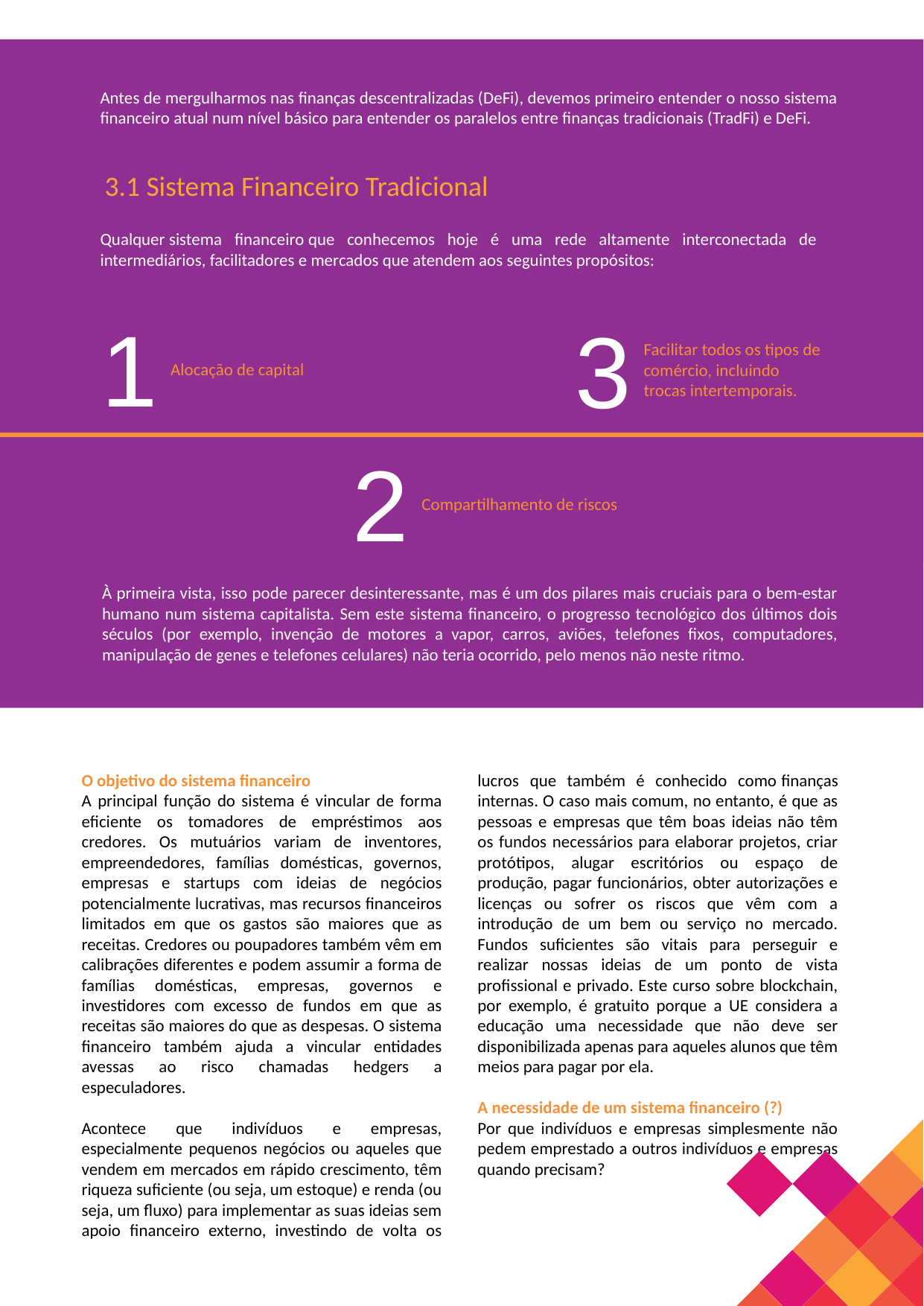

Antes de mergulharmos nas finanças descentralizadas (DeFi), devemos primeiro entender o nosso sistema financeiro atual num nível básico para entender os paralelos entre finanças tradicionais (TradFi) e DeFi.
3.1 Sistema Financeiro Tradicional
Qualquer sistema financeiro que conhecemos hoje é uma rede altamente interconectada de intermediários, facilitadores e mercados que atendem aos seguintes propósitos:
1
3
Facilitar todos os tipos de comércio, incluindo trocas intertemporais.
Alocação de capital
2
Compartilhamento de riscos
À primeira vista, isso pode parecer desinteressante, mas é um dos pilares mais cruciais para o bem-estar humano num sistema capitalista. Sem este sistema financeiro, o progresso tecnológico dos últimos dois séculos (por exemplo, invenção de motores a vapor, carros, aviões, telefones fixos, computadores, manipulação de genes e telefones celulares) não teria ocorrido, pelo menos não neste ritmo.
O objetivo do sistema financeiro
A principal função do sistema é vincular de forma eficiente os tomadores de empréstimos aos credores. Os mutuários variam de inventores, empreendedores, famílias domésticas, governos, empresas e startups com ideias de negócios potencialmente lucrativas, mas recursos financeiros limitados em que os gastos são maiores que as receitas. Credores ou poupadores também vêm em calibrações diferentes e podem assumir a forma de famílias domésticas, empresas, governos e investidores com excesso de fundos em que as receitas são maiores do que as despesas. O sistema financeiro também ajuda a vincular entidades avessas ao risco chamadas hedgers a especuladores.

Acontece que indivíduos e empresas, especialmente pequenos negócios ou aqueles que vendem em mercados em rápido crescimento, têm riqueza suficiente (ou seja, um estoque) e renda (ou seja, um fluxo) para implementar as suas ideias sem apoio financeiro externo, investindo de volta os lucros que também é conhecido como finanças internas. O caso mais comum, no entanto, é que as pessoas e empresas que têm boas ideias não têm os fundos necessários para elaborar projetos, criar protótipos, alugar escritórios ou espaço de produção, pagar funcionários, obter autorizações e licenças ou sofrer os riscos que vêm com a introdução de um bem ou serviço no mercado. Fundos suficientes são vitais para perseguir e realizar nossas ideias de um ponto de vista profissional e privado. Este curso sobre blockchain, por exemplo, é gratuito porque a UE considera a educação uma necessidade que não deve ser disponibilizada apenas para aqueles alunos que têm meios para pagar por ela.

A necessidade de um sistema financeiro (?)
Por que indivíduos e empresas simplesmente não pedem emprestado a outros indivíduos e empresas quando precisam?

17